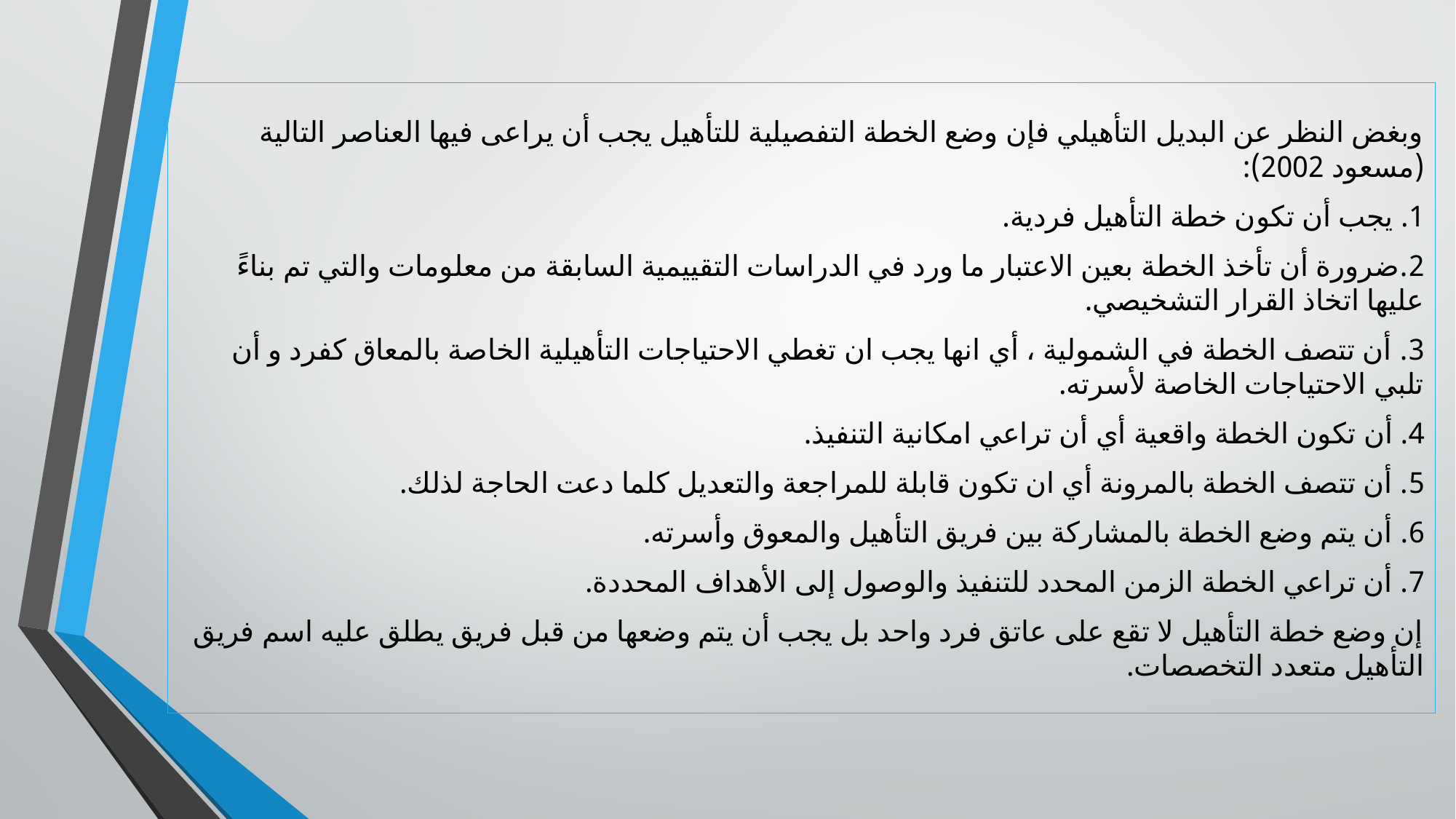

وبغض النظر عن البديل التأهيلي فإن وضع الخطة التفصيلية للتأهيل يجب أن يراعى فيها العناصر التالية (مسعود 2002):
1. يجب أن تكون خطة التأهيل فردية.
2.ضرورة أن تأخذ الخطة بعين الاعتبار ما ورد في الدراسات التقييمية السابقة من معلومات والتي تم بناءً عليها اتخاذ القرار التشخيصي.
3. أن تتصف الخطة في الشمولية ، أي انها يجب ان تغطي الاحتياجات التأهيلية الخاصة بالمعاق كفرد و أن تلبي الاحتياجات الخاصة لأسرته.
4. أن تكون الخطة واقعية أي أن تراعي امكانية التنفيذ.
5. أن تتصف الخطة بالمرونة أي ان تكون قابلة للمراجعة والتعديل كلما دعت الحاجة لذلك.
6. أن يتم وضع الخطة بالمشاركة بين فريق التأهيل والمعوق وأسرته.
7. أن تراعي الخطة الزمن المحدد للتنفيذ والوصول إلى الأهداف المحددة.
إن وضع خطة التأهيل لا تقع على عاتق فرد واحد بل يجب أن يتم وضعها من قبل فريق يطلق عليه اسم فريق التأهيل متعدد التخصصات.